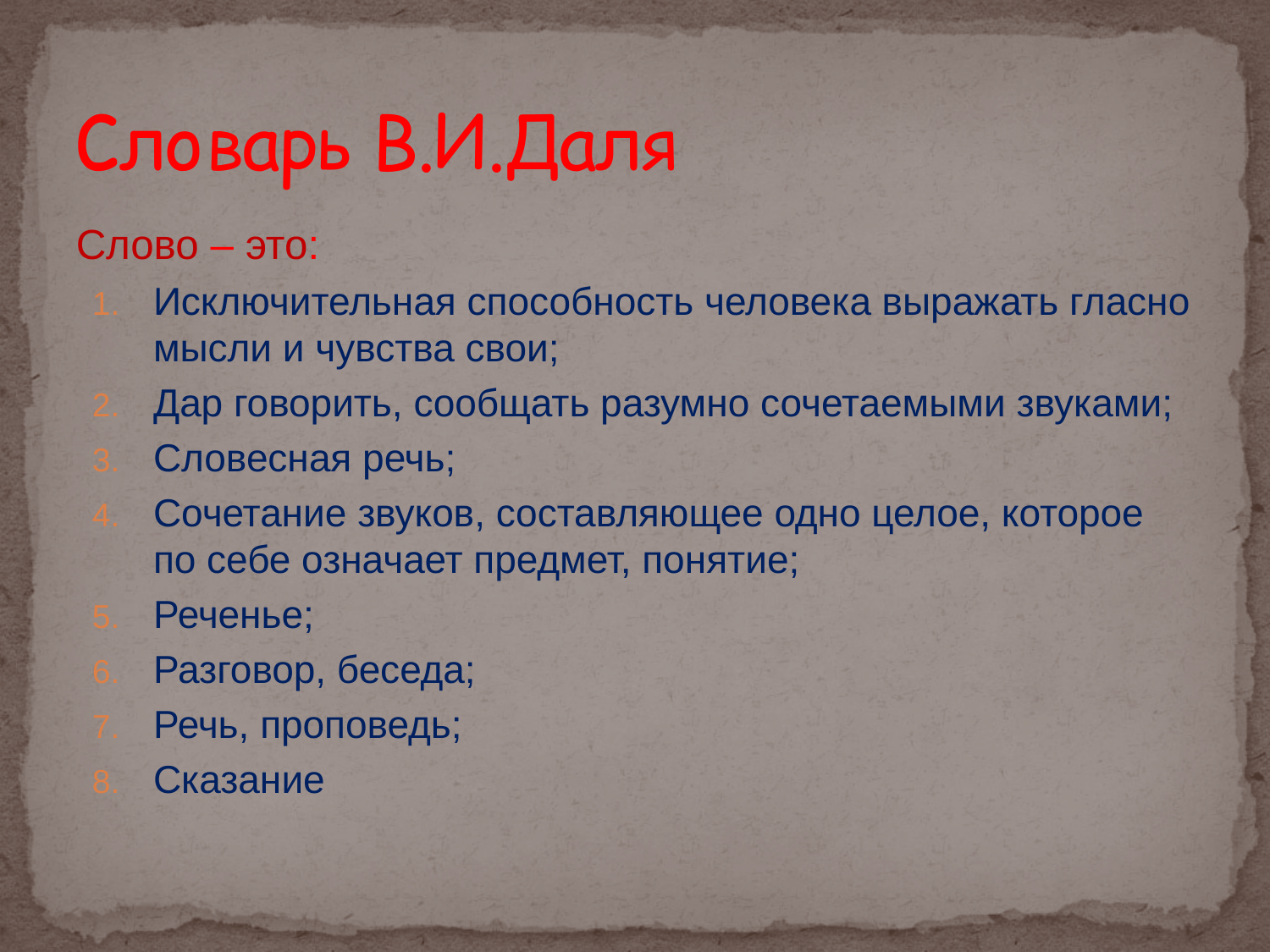

# Словарь В.И.Даля
Слово – это:
Исключительная способность человека выражать гласно мысли и чувства свои;
Дар говорить, сообщать разумно сочетаемыми звуками;
Словесная речь;
Сочетание звуков, составляющее одно целое, которое по себе означает предмет, понятие;
Реченье;
Разговор, беседа;
Речь, проповедь;
Сказание